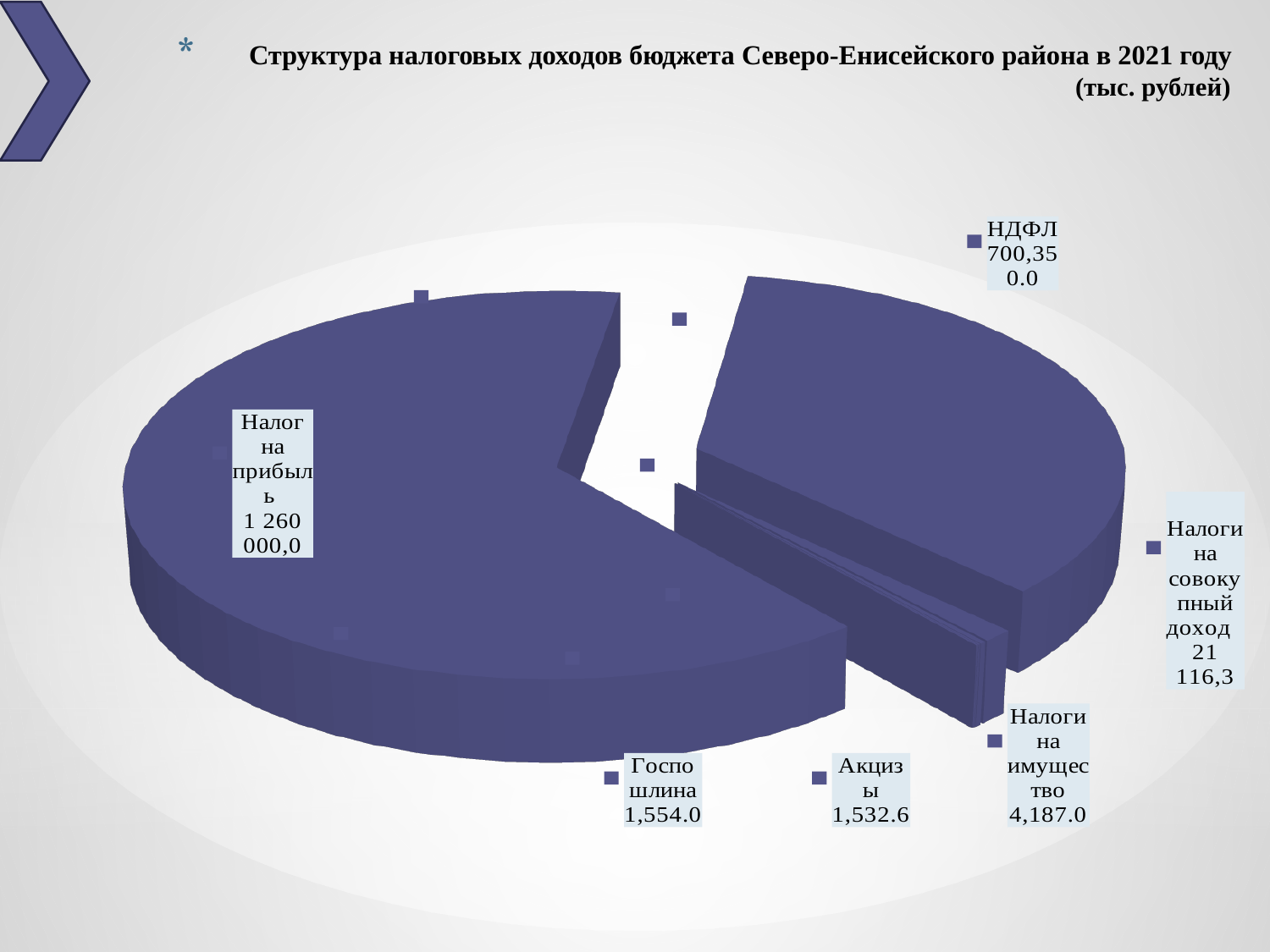

# Структура налоговых доходов бюджета Северо-Енисейского района в 2021 году (тыс. рублей)

[unsupported chart]